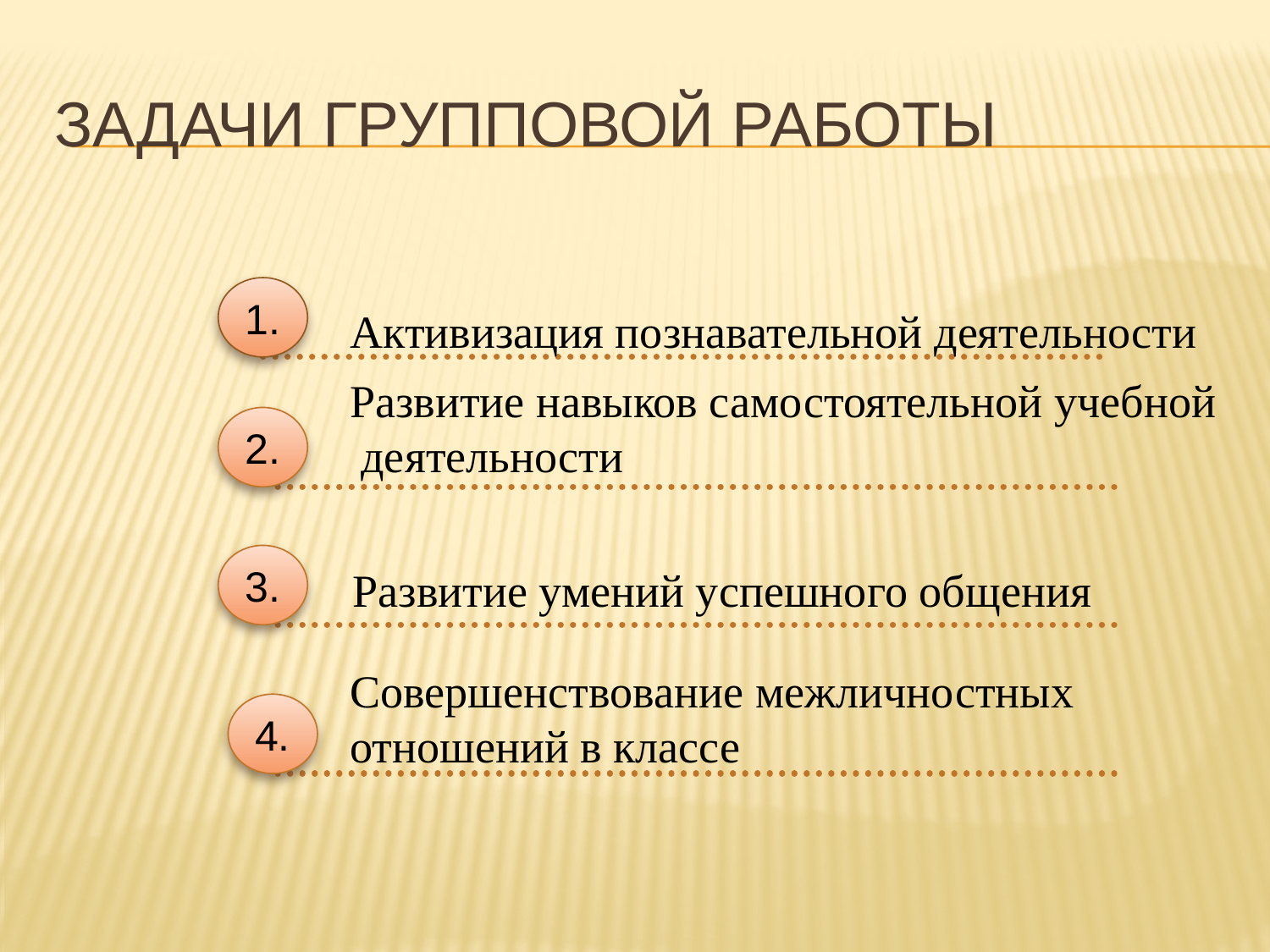

# Задачи групповой работы
1.
Активизация познавательной деятельности
Развитие навыков самостоятельной учебной
 деятельности
2.
3.
Развитие умений успешного общения
Совершенствование межличностных
отношений в классе
4.